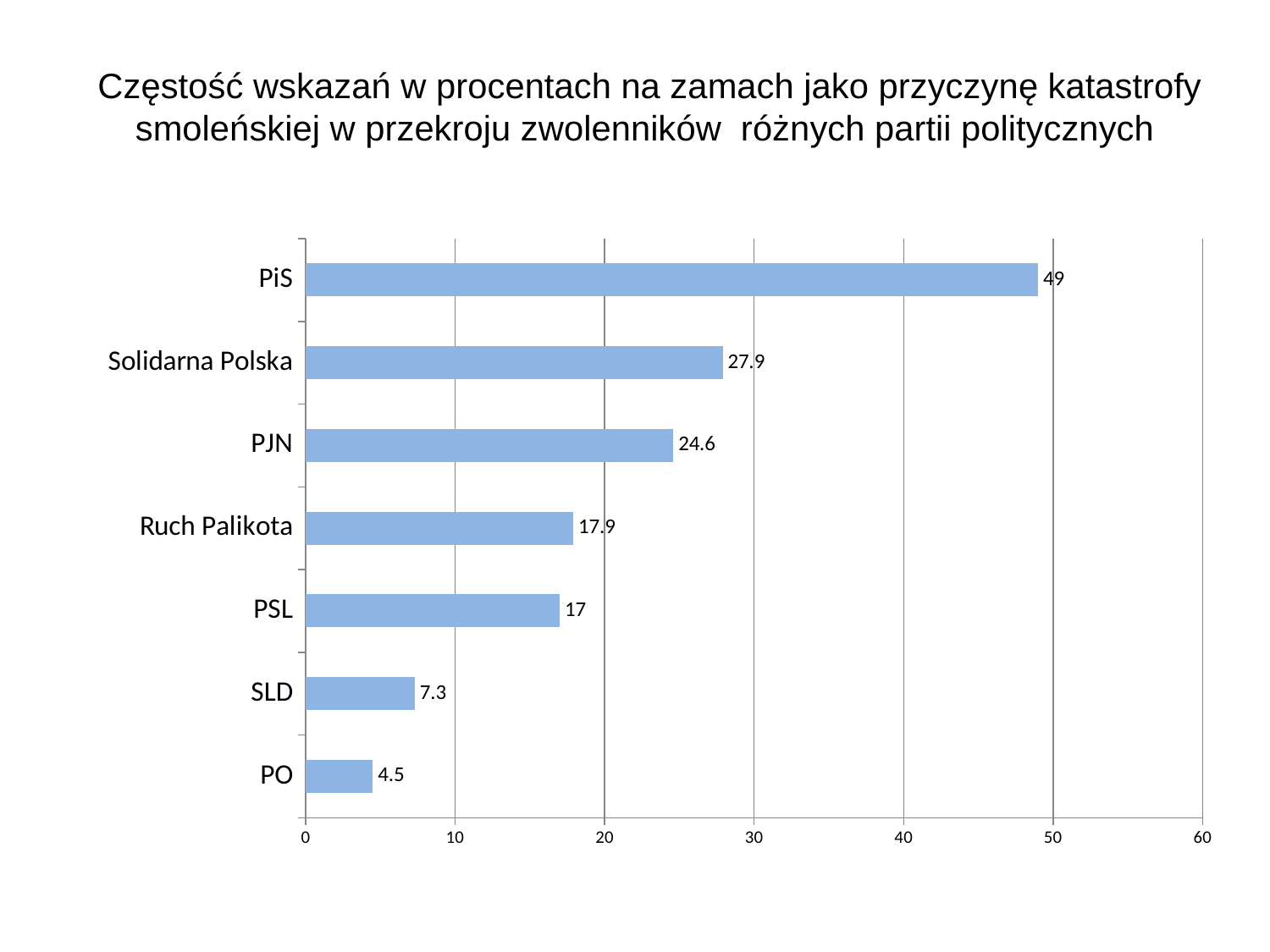

Częstość wskazań w procentach na zamach jako przyczynę katastrofy smoleńskiej w przekroju zwolenników  różnych partii politycznych

### Chart

| Category | Kolumna1 |
|---|---|
| PO | 4.5 |
| SLD | 7.3 |
| PSL | 17.0 |
| Ruch Palikota | 17.9 |
| PJN | 24.6 |
| Solidarna Polska | 27.9 |
| PiS | 49.0 |